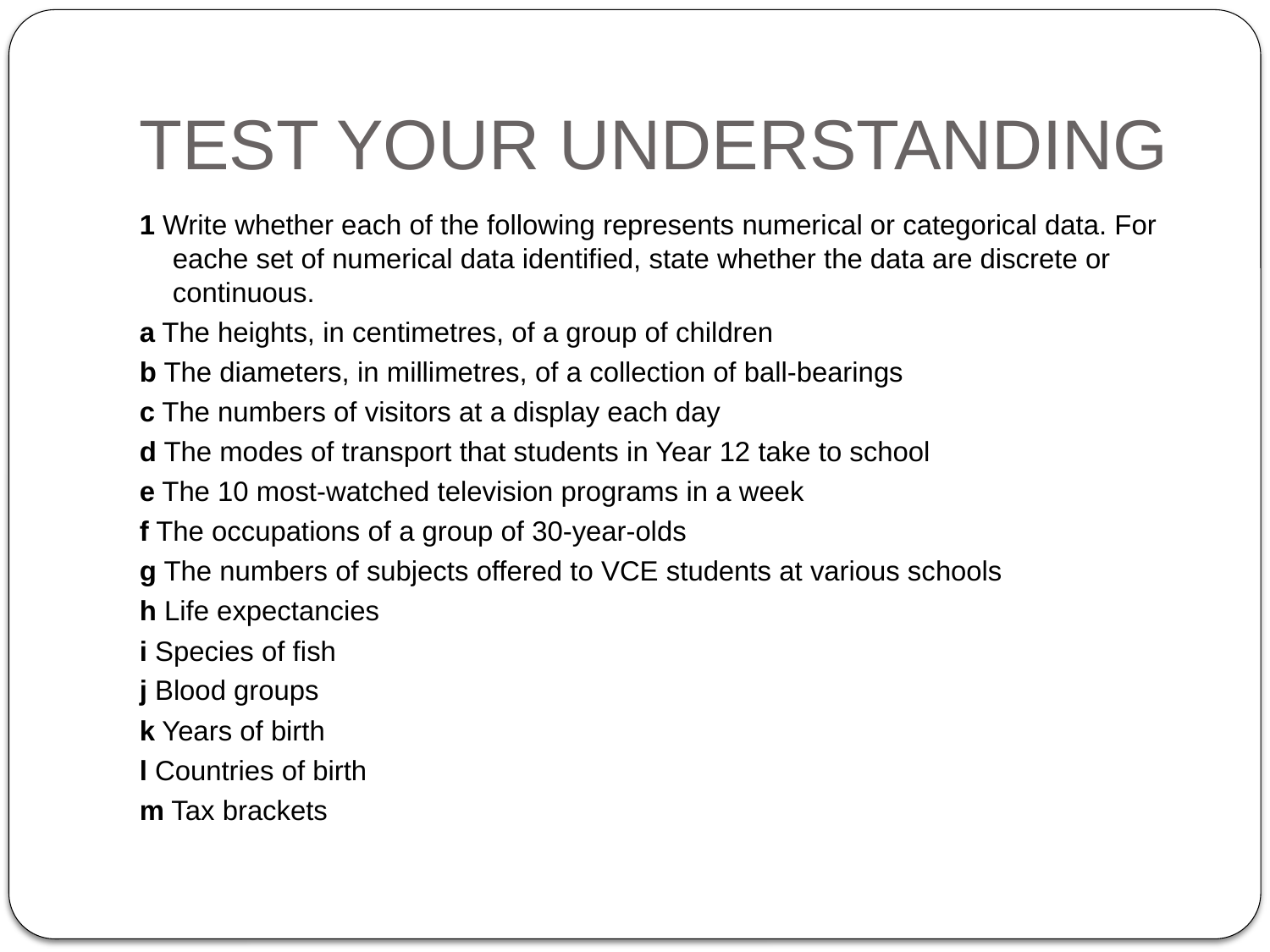

# TEST YOUR UNDERSTANDING
1 Write whether each of the following represents numerical or categorical data. For eache set of numerical data identified, state whether the data are discrete or continuous.
a The heights, in centimetres, of a group of children
b The diameters, in millimetres, of a collection of ball-bearings
c The numbers of visitors at a display each day
d The modes of transport that students in Year 12 take to school
e The 10 most-watched television programs in a week
f The occupations of a group of 30-year-olds
g The numbers of subjects offered to VCE students at various schools
h Life expectancies
i Species of fish
j Blood groups
k Years of birth
l Countries of birth
m Tax brackets